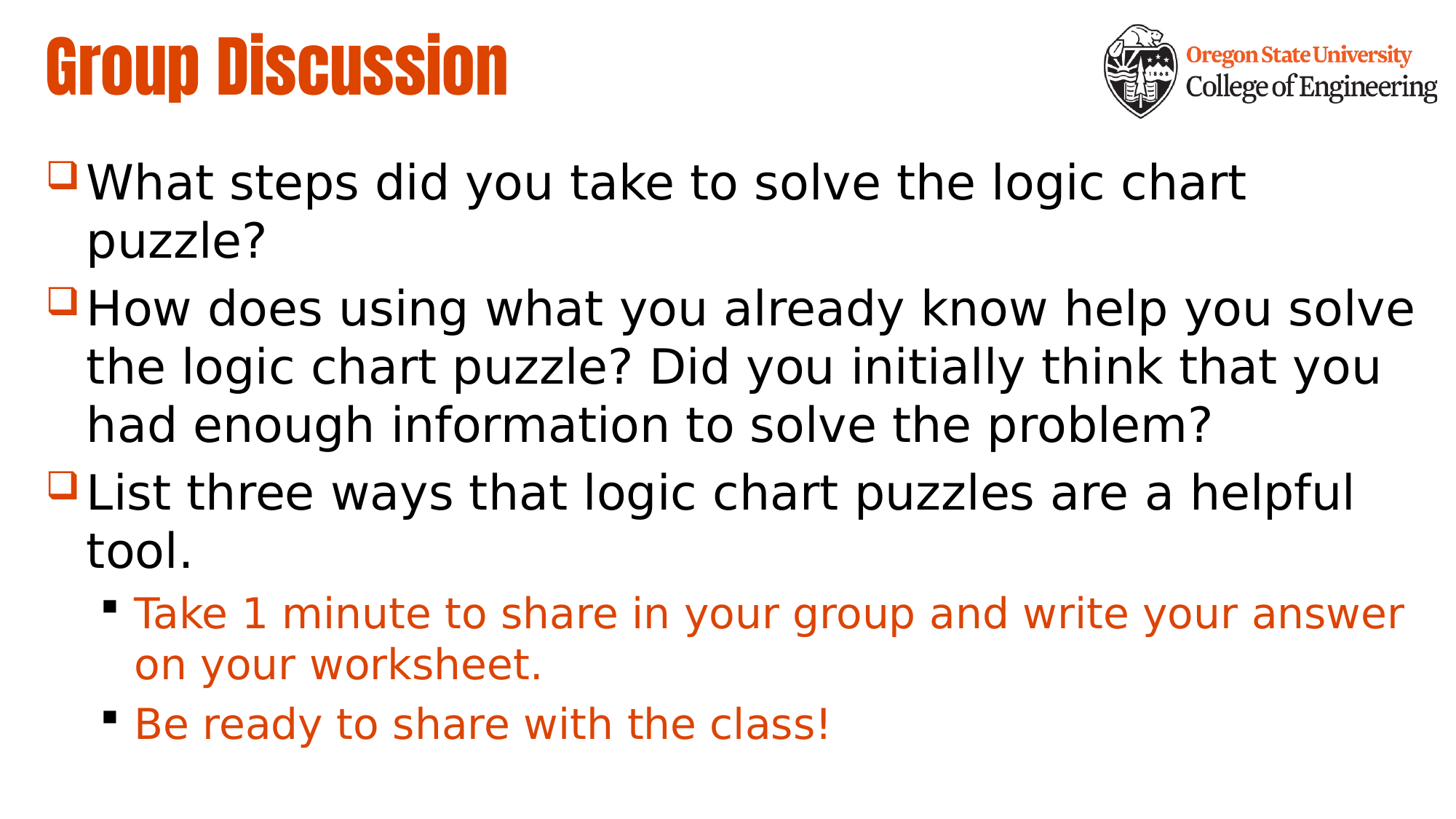

# Group Discussion
What steps did you take to solve the logic chart puzzle?
How does using what you already know help you solve the logic chart puzzle? Did you initially think that you had enough information to solve the problem?
List three ways that logic chart puzzles are a helpful tool.
Take 1 minute to share in your group and write your answer on your worksheet.
Be ready to share with the class!